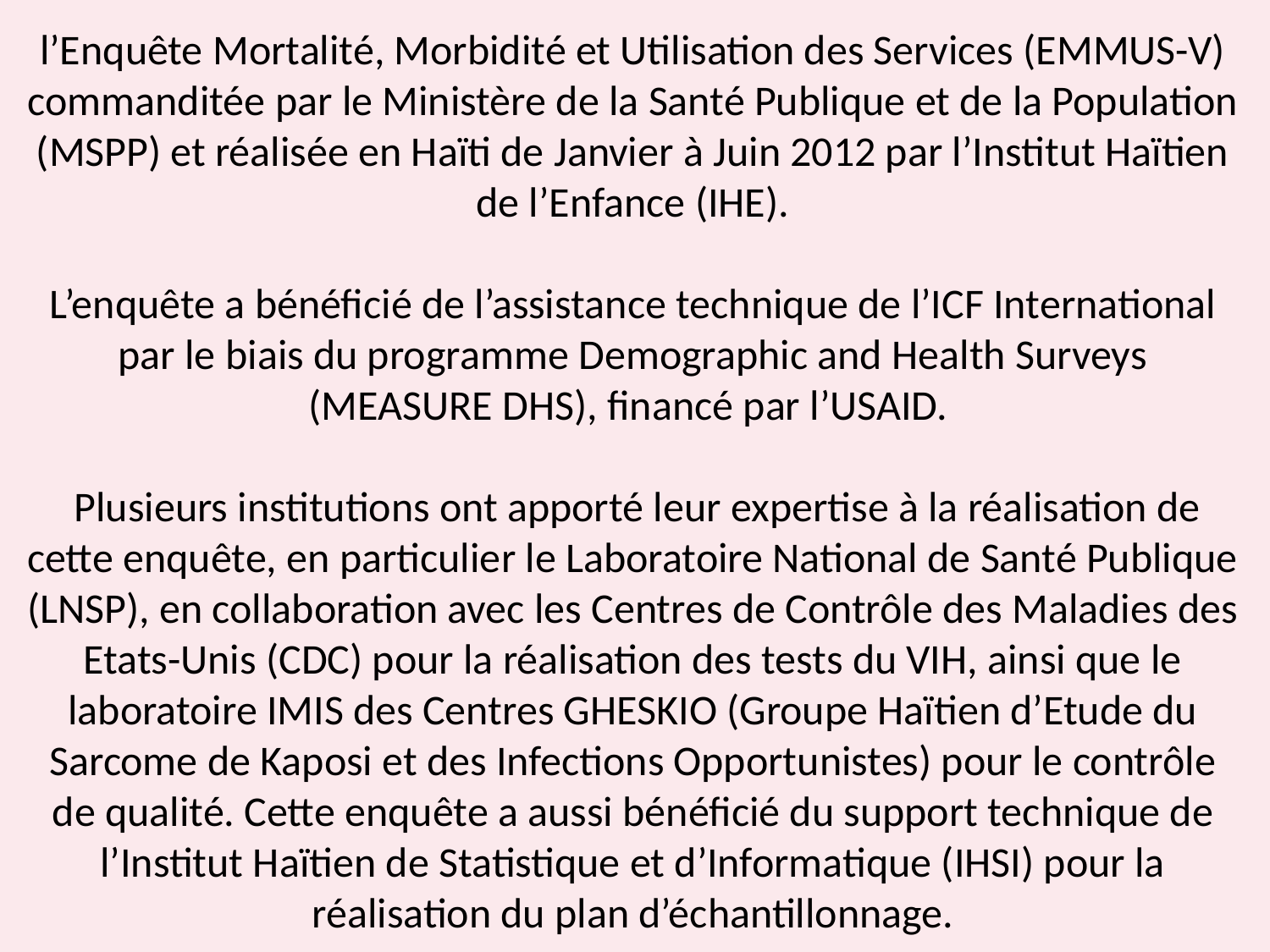

l’Enquête Mortalité, Morbidité et Utilisation des Services (EMMUS-V) commanditée par le Ministère de la Santé Publique et de la Population (MSPP) et réalisée en Haïti de Janvier à Juin 2012 par l’Institut Haïtien de l’Enfance (IHE).

L’enquête a bénéficié de l’assistance technique de l’ICF International par le biais du programme Demographic and Health Surveys (MEASURE DHS), financé par l’USAID.
 Plusieurs institutions ont apporté leur expertise à la réalisation de cette enquête, en particulier le Laboratoire National de Santé Publique (LNSP), en collaboration avec les Centres de Contrôle des Maladies des Etats-Unis (CDC) pour la réalisation des tests du VIH, ainsi que le laboratoire IMIS des Centres GHESKIO (Groupe Haïtien d’Etude du Sarcome de Kaposi et des Infections Opportunistes) pour le contrôle de qualité. Cette enquête a aussi bénéficié du support technique de l’Institut Haïtien de Statistique et d’Informatique (IHSI) pour la réalisation du plan d’échantillonnage.